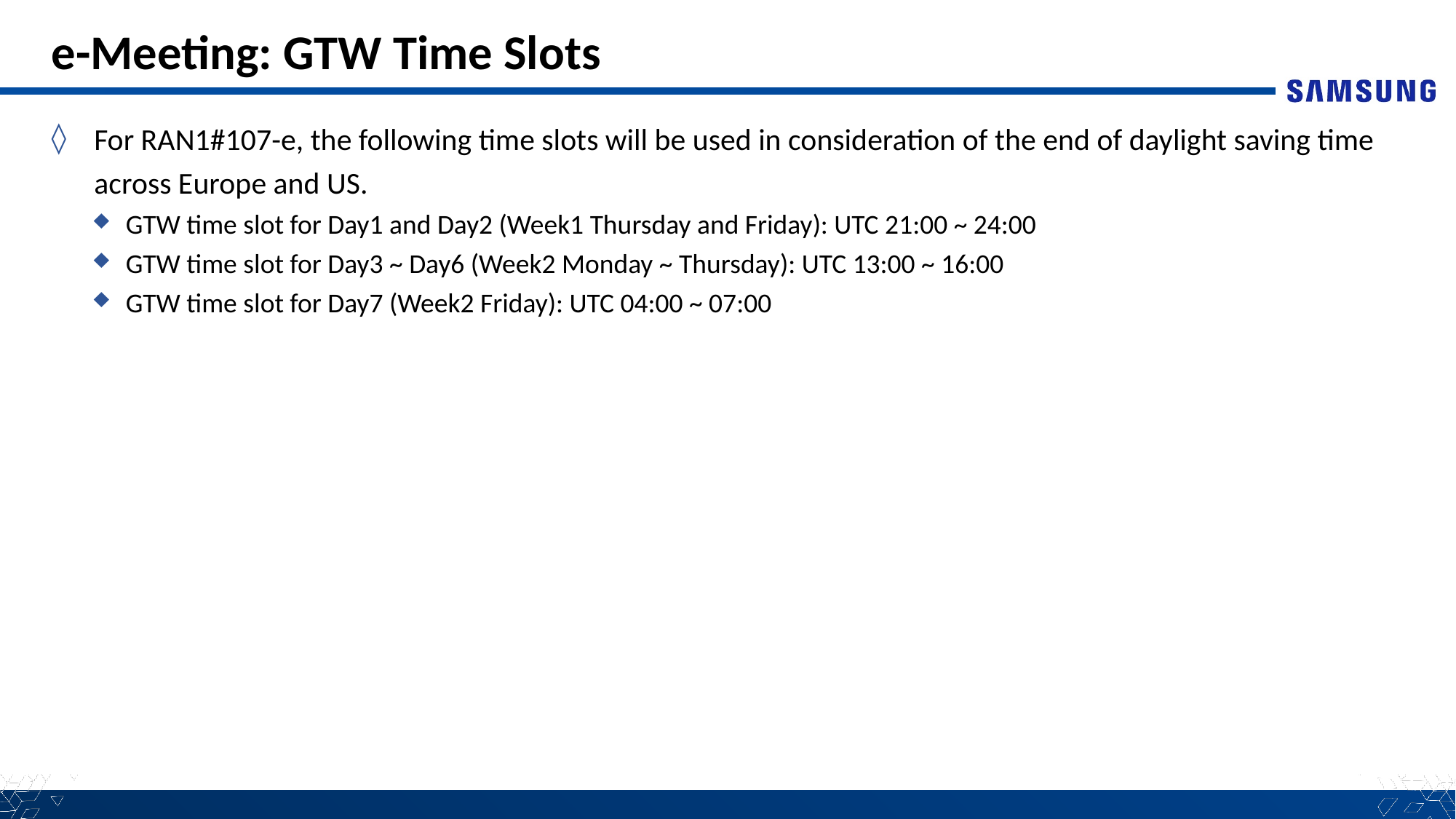

# e-Meeting: GTW Time Slots
For RAN1#107-e, the following time slots will be used in consideration of the end of daylight saving time across Europe and US.
GTW time slot for Day1 and Day2 (Week1 Thursday and Friday): UTC 21:00 ~ 24:00
GTW time slot for Day3 ~ Day6 (Week2 Monday ~ Thursday): UTC 13:00 ~ 16:00
GTW time slot for Day7 (Week2 Friday): UTC 04:00 ~ 07:00